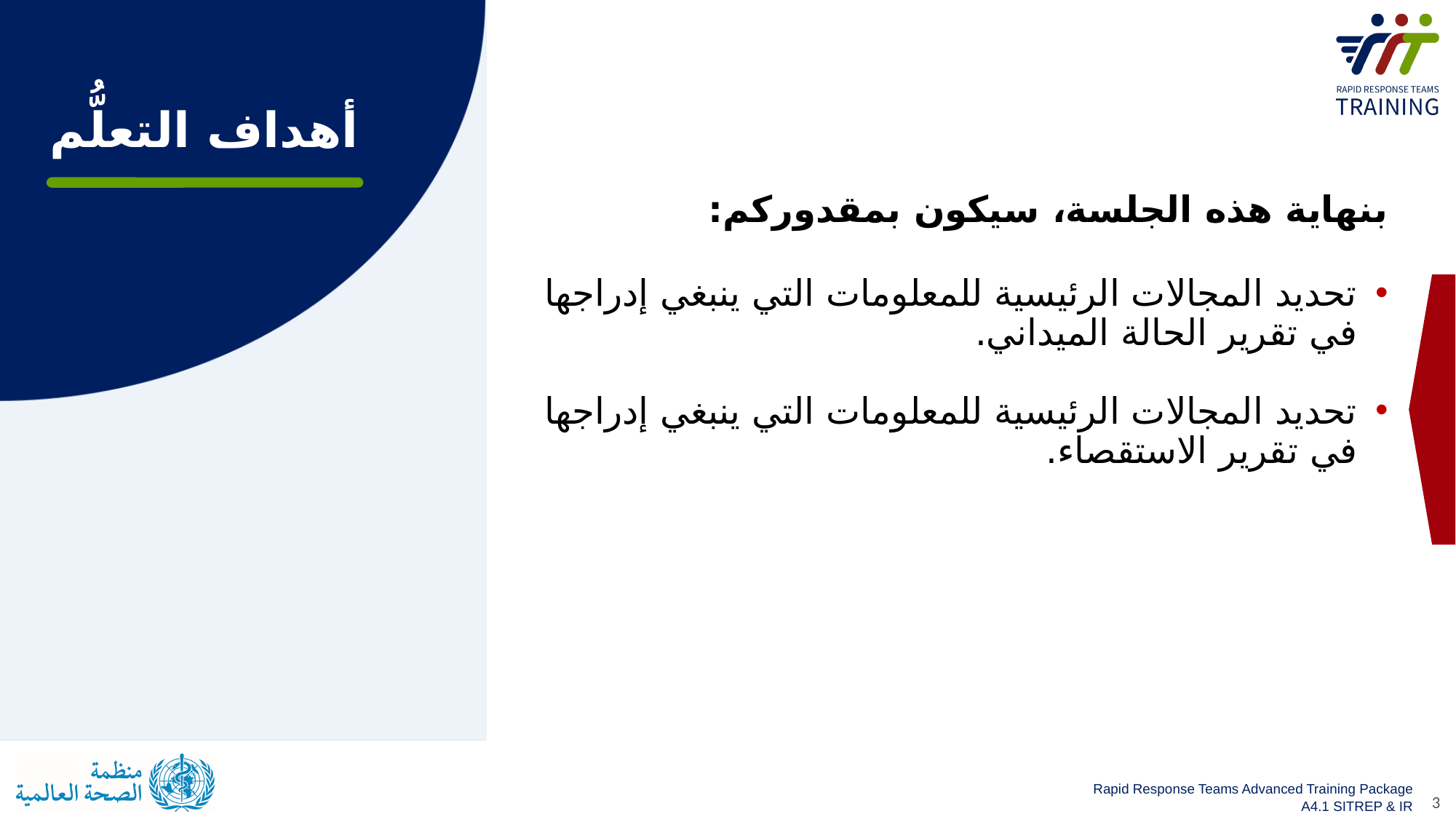

# أهداف التعلُّم
بنهاية هذه الجلسة، سيكون بمقدوركم:

تحديد المجالات الرئيسية للمعلومات التي ينبغي إدراجها في تقرير الحالة الميداني.

تحديد المجالات الرئيسية للمعلومات التي ينبغي إدراجها في تقرير الاستقصاء.
3